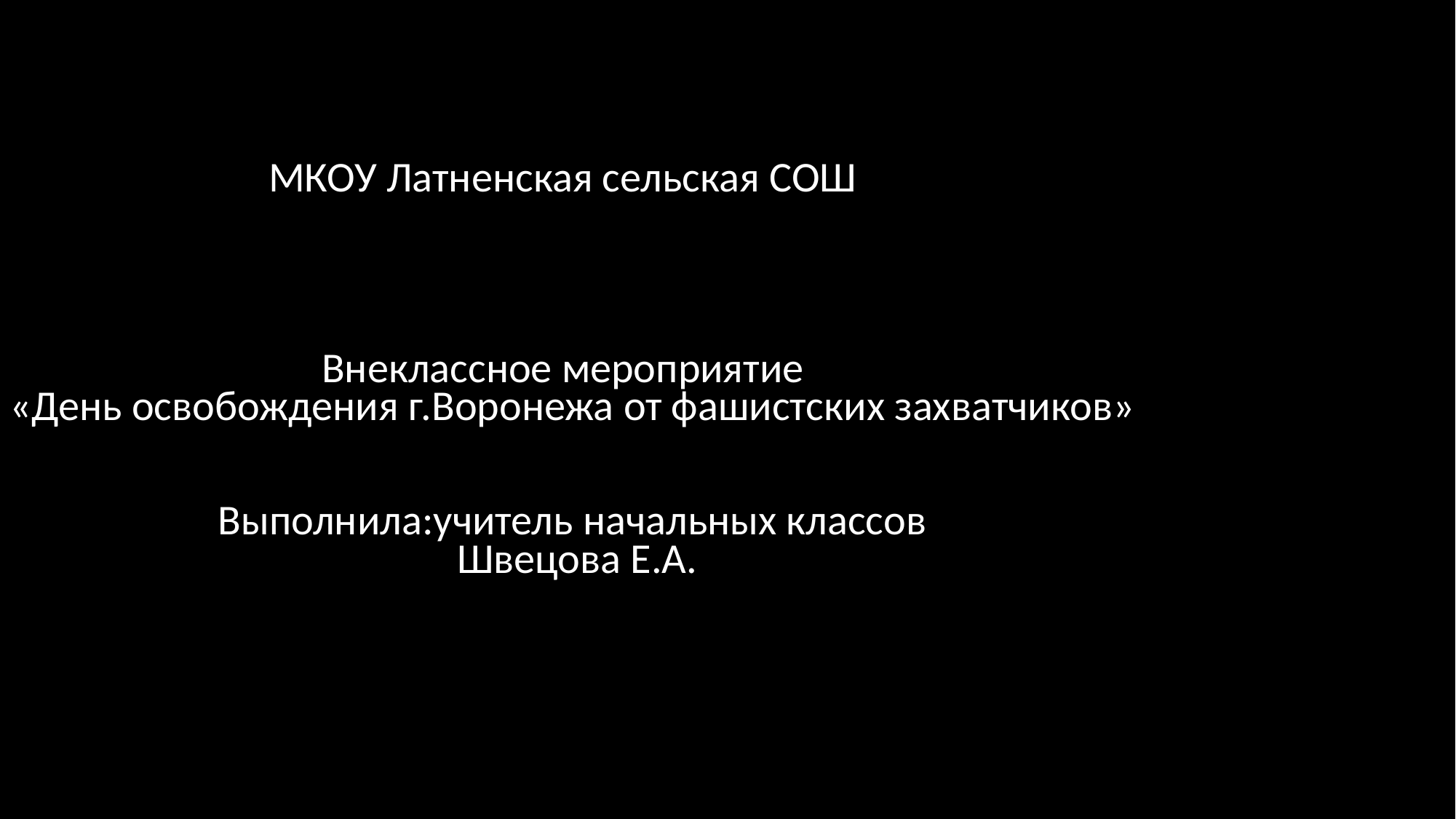

# МКОУ Латненская сельская СОШ Внеклассное мероприятие «День освобождения г.Воронежа от фашистских захватчиков» Выполнила:учитель начальных классов Швецова Е.А.